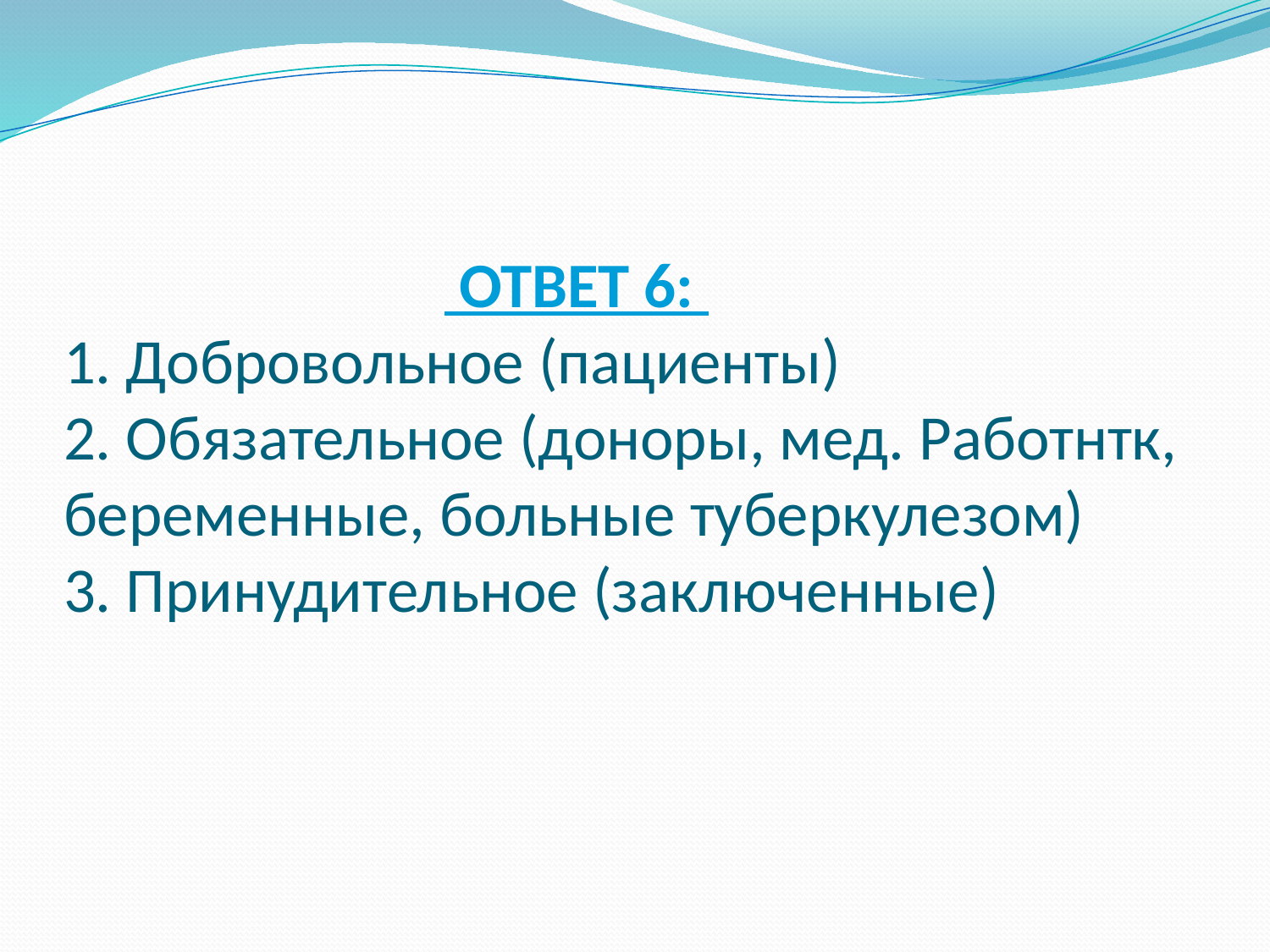

# ОТВЕТ 6: 1. Добровольное (пациенты) 2. Обязательное (доноры, мед. Работнтк, беременные, больные туберкулезом) 3. Принудительное (заключенные)